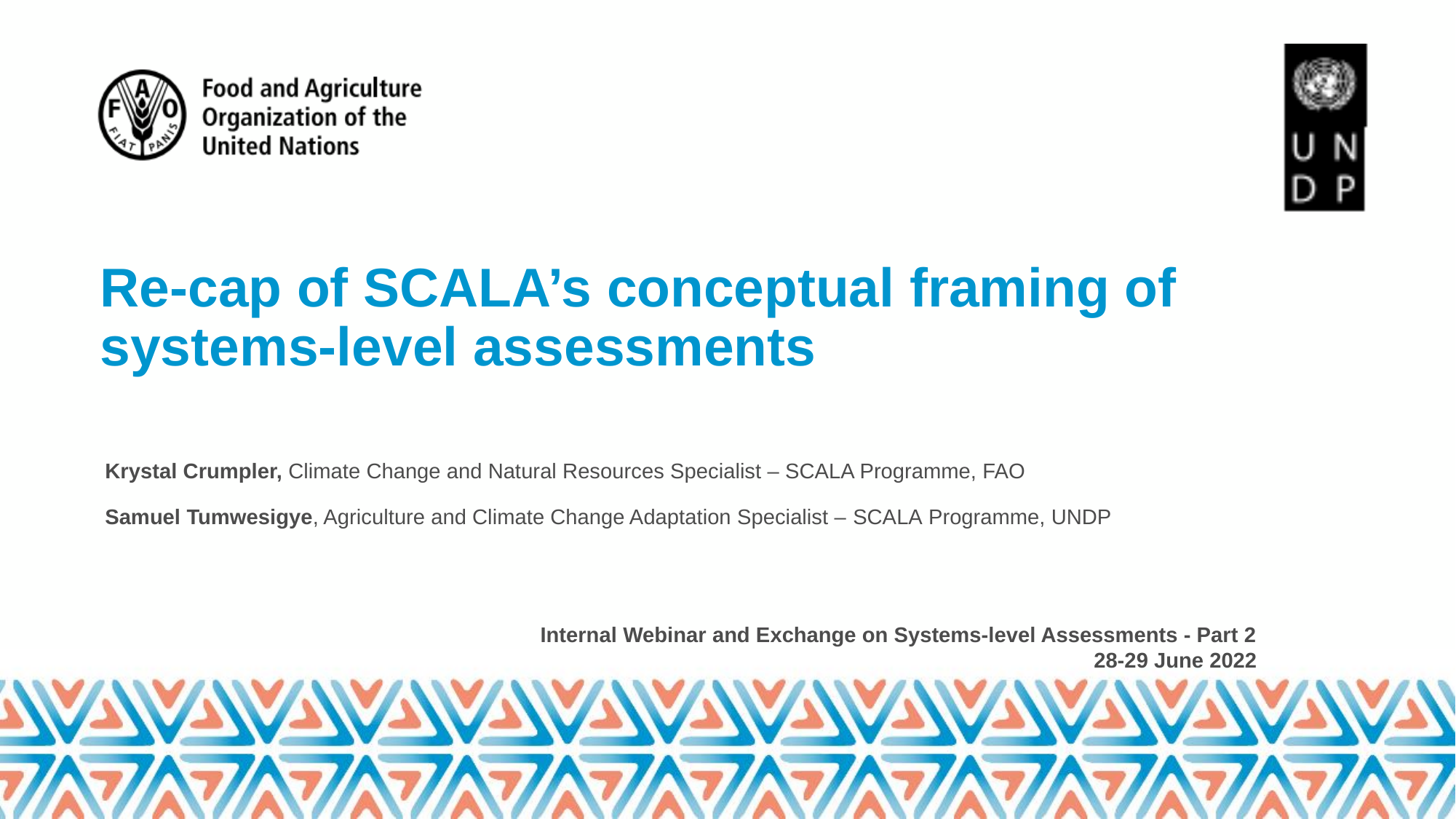

# Re-cap of SCALA’s conceptual framing of systems-level assessments
Krystal Crumpler, Climate Change and Natural Resources Specialist – SCALA Programme, FAO

Samuel Tumwesigye, Agriculture and Climate Change Adaptation Specialist – SCALA Programme, UNDP

Internal Webinar and Exchange on Systems-level Assessments - Part 2
28-29 June 2022